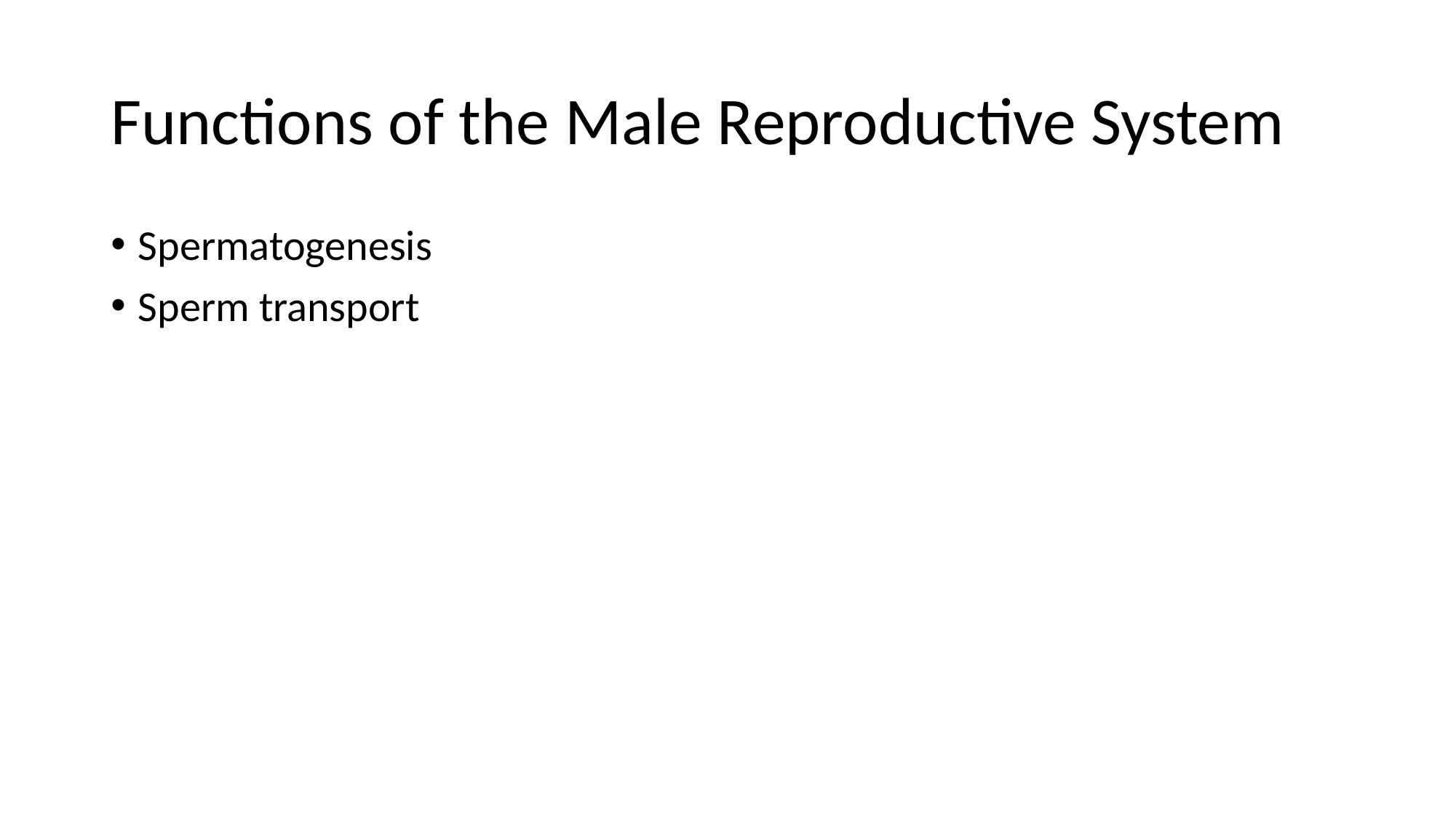

# Functions of the Male Reproductive System
Spermatogenesis
Sperm transport